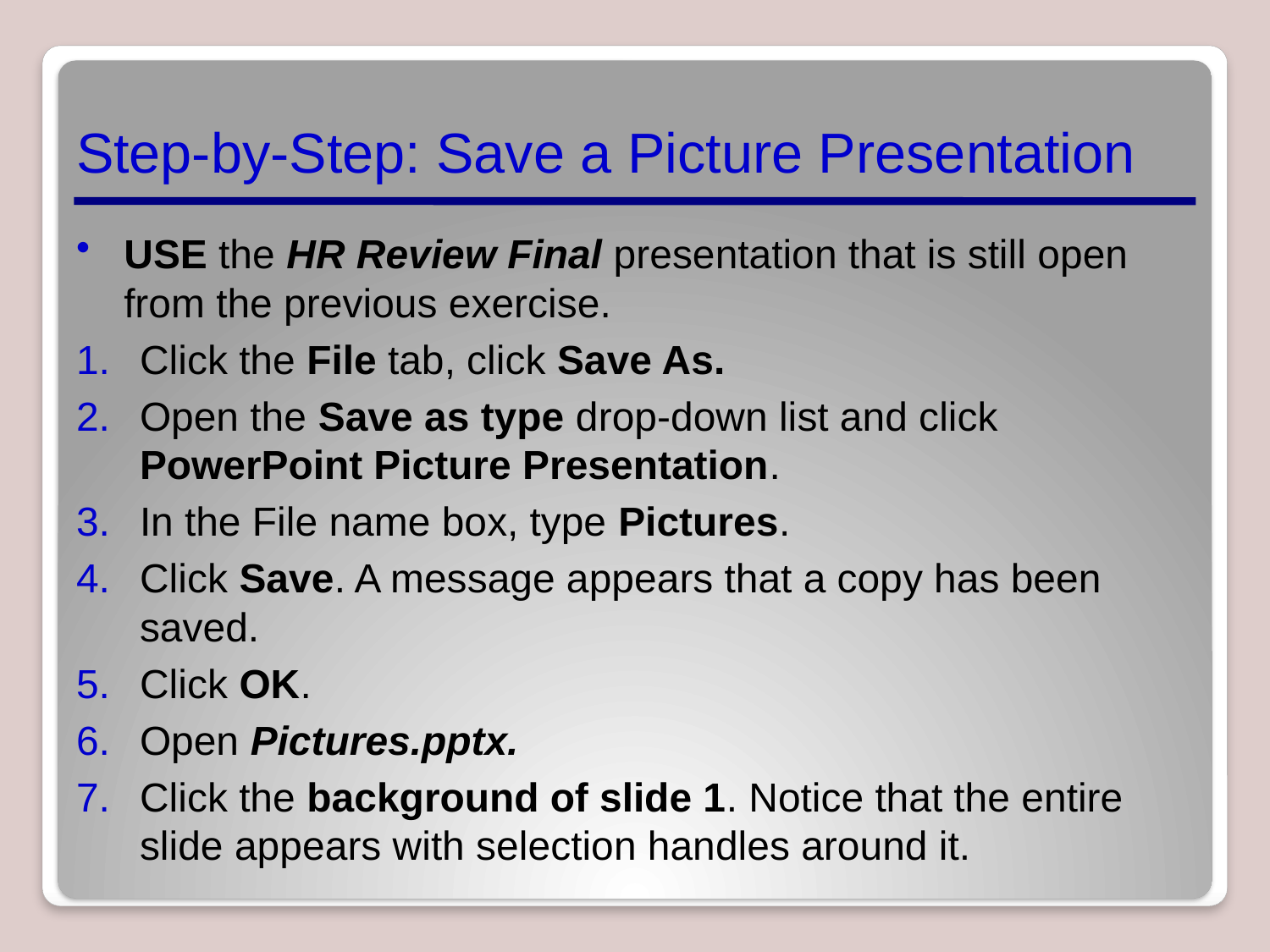

# Step-by-Step: Save a Picture Presentation
USE the HR Review Final presentation that is still open from the previous exercise.
Click the File tab, click Save As.
Open the Save as type drop-down list and click PowerPoint Picture Presentation.
In the File name box, type Pictures.
Click Save. A message appears that a copy has been saved.
Click OK.
Open Pictures.pptx.
Click the background of slide 1. Notice that the entire slide appears with selection handles around it.